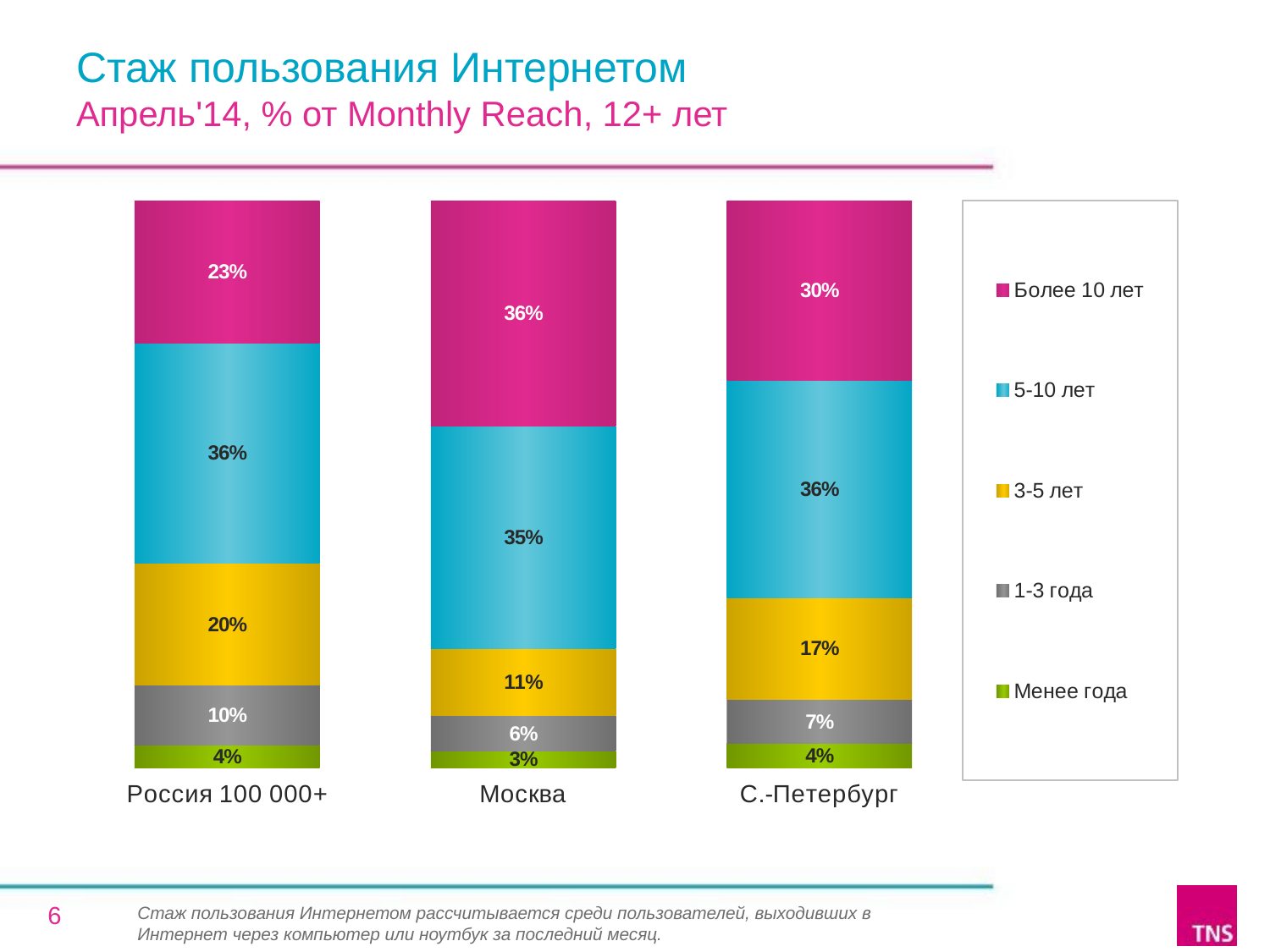

Стаж пользования Интернетом
Апрель'14, % от Monthly Reach, 12+ лет

### Chart

| Category | Менее года | 1-3 года | 3-5 лет | 5-10 лет | Более 10 лет |
|---|---|---|---|---|---|
| Россия 100 000+ | 3.7 | 9.7 | 19.9 | 35.8 | 23.1 |
| Москва | 2.6 | 5.6 | 10.6 | 35.3 | 35.6 |
| С.-Петербург | 4.0 | 7.4 | 16.9 | 36.2 | 29.9 |
6
Стаж пользования Интернетом рассчитывается среди пользователей, выходивших в Интернет через компьютер или ноутбук за последний месяц.